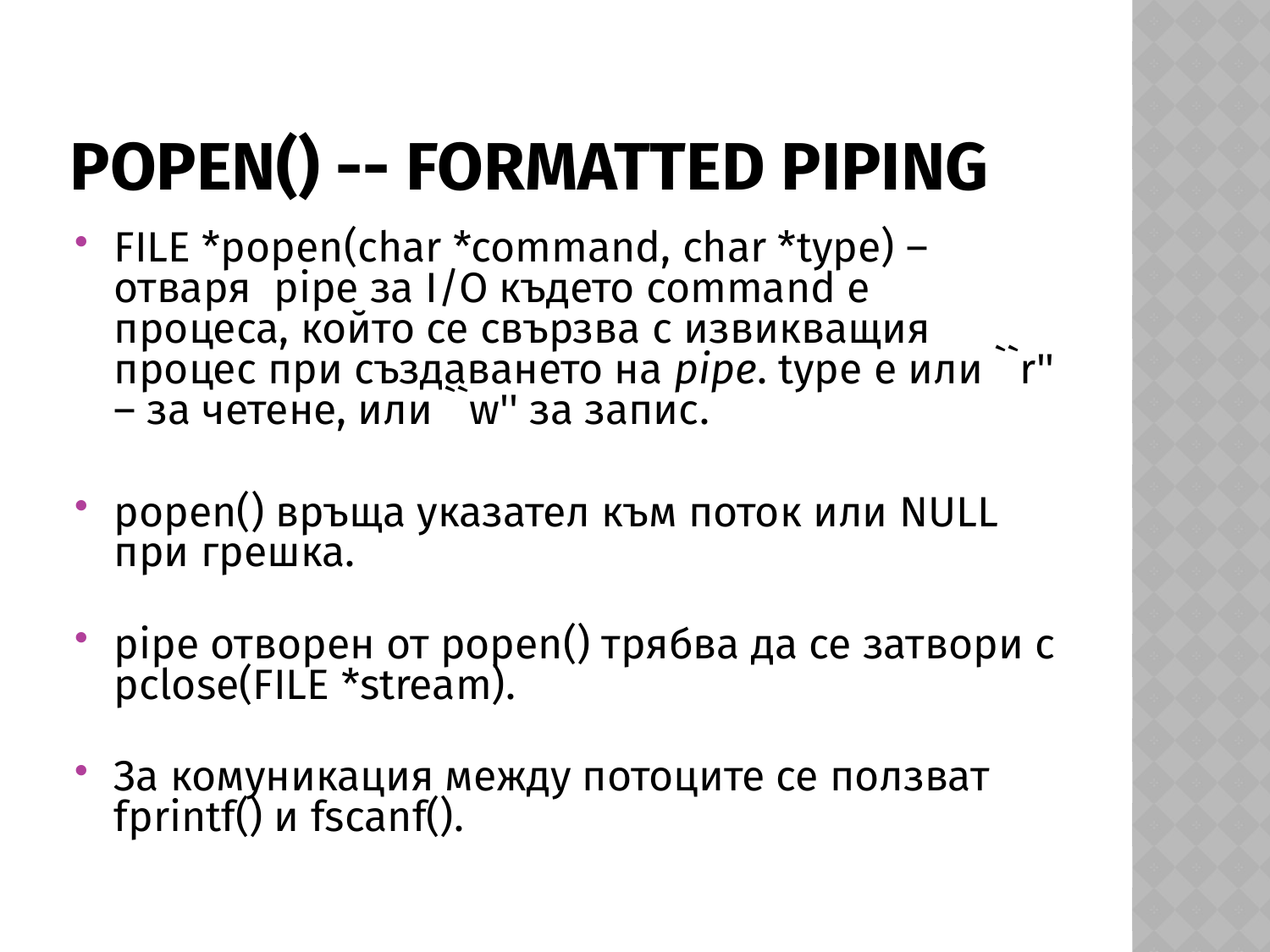

# popen() -- Formatted Piping
FILE *popen(char *command, char *type) – отваря  pipe за I/O където command е процеса, който се свързва с извикващия процес при създаването на pipe. type е или ``r'' – за четене, или ``w'' за запис.
popen() връща указател към поток или NULL при грешка.
pipe отворен от popen() трябва да се затвори с pclose(FILE *stream).
За комуникация между потоците се ползват fprintf() и fscanf().